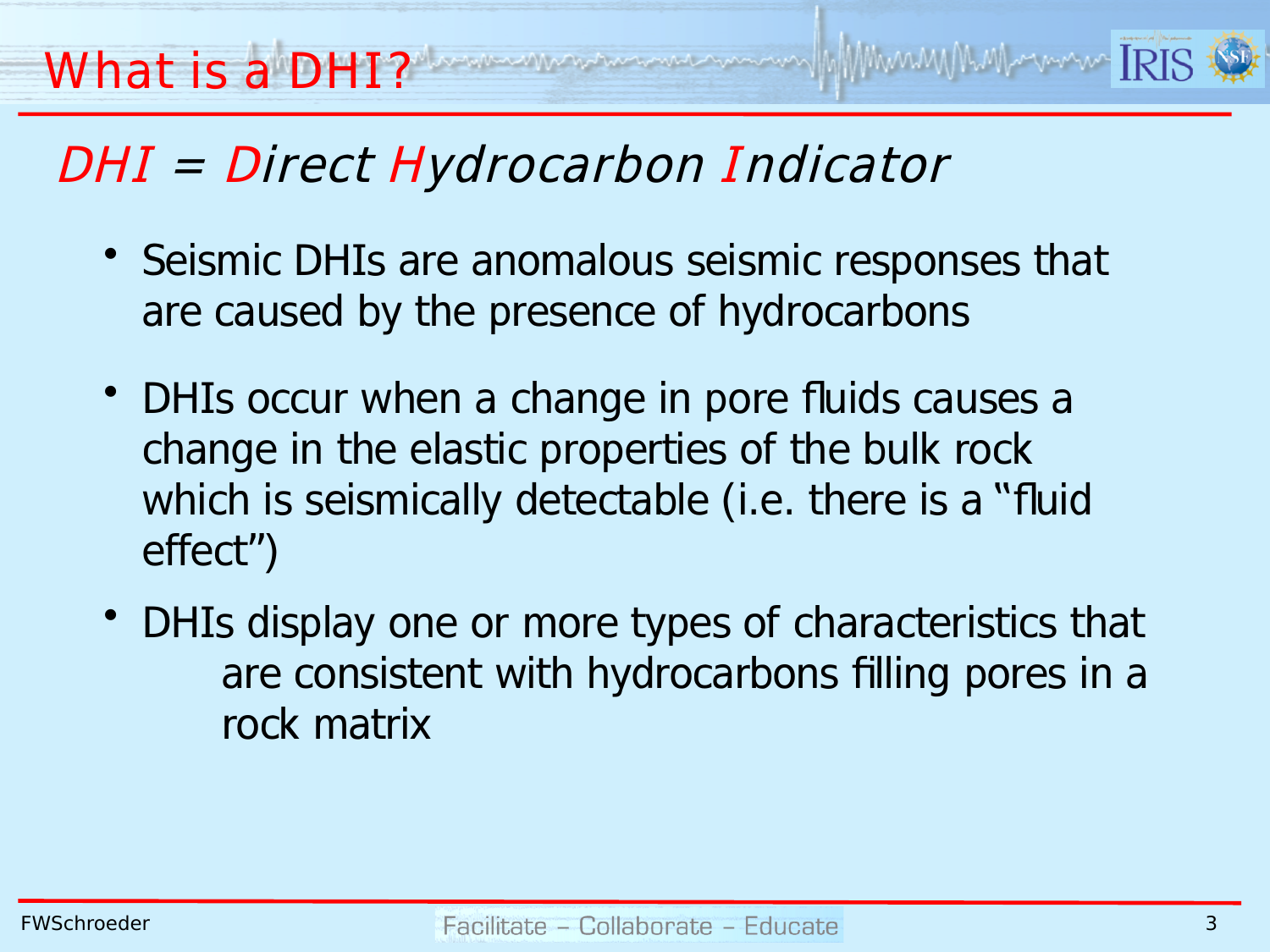

# What is a DHI?
DHI = Direct Hydrocarbon Indicator
Seismic DHIs are anomalous seismic responses that 	are caused by the presence of hydrocarbons
DHIs occur when a change in pore fluids causes a 	change in the elastic properties of the bulk rock 	which is seismically detectable (i.e. there is a “fluid 	effect”)
DHIs display one or more types of characteristics that 	are consistent with hydrocarbons filling pores in a 	rock matrix